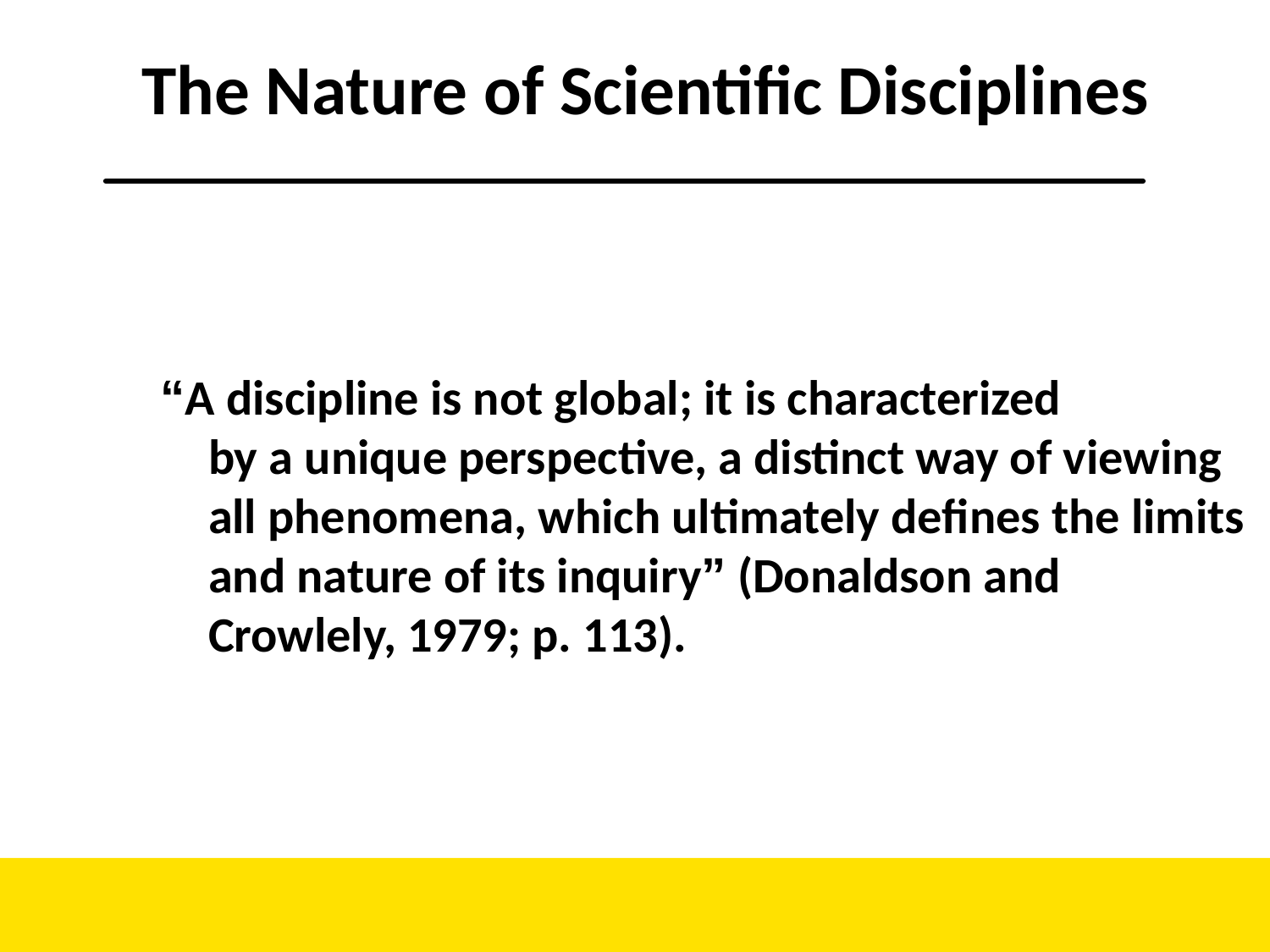

# The Nature of Scientific Disciplines
“A discipline is not global; it is characterized
	by a unique perspective, a distinct way of viewing all phenomena, which ultimately defines the limits and nature of its inquiry” (Donaldson and Crowlely, 1979; p. 113).